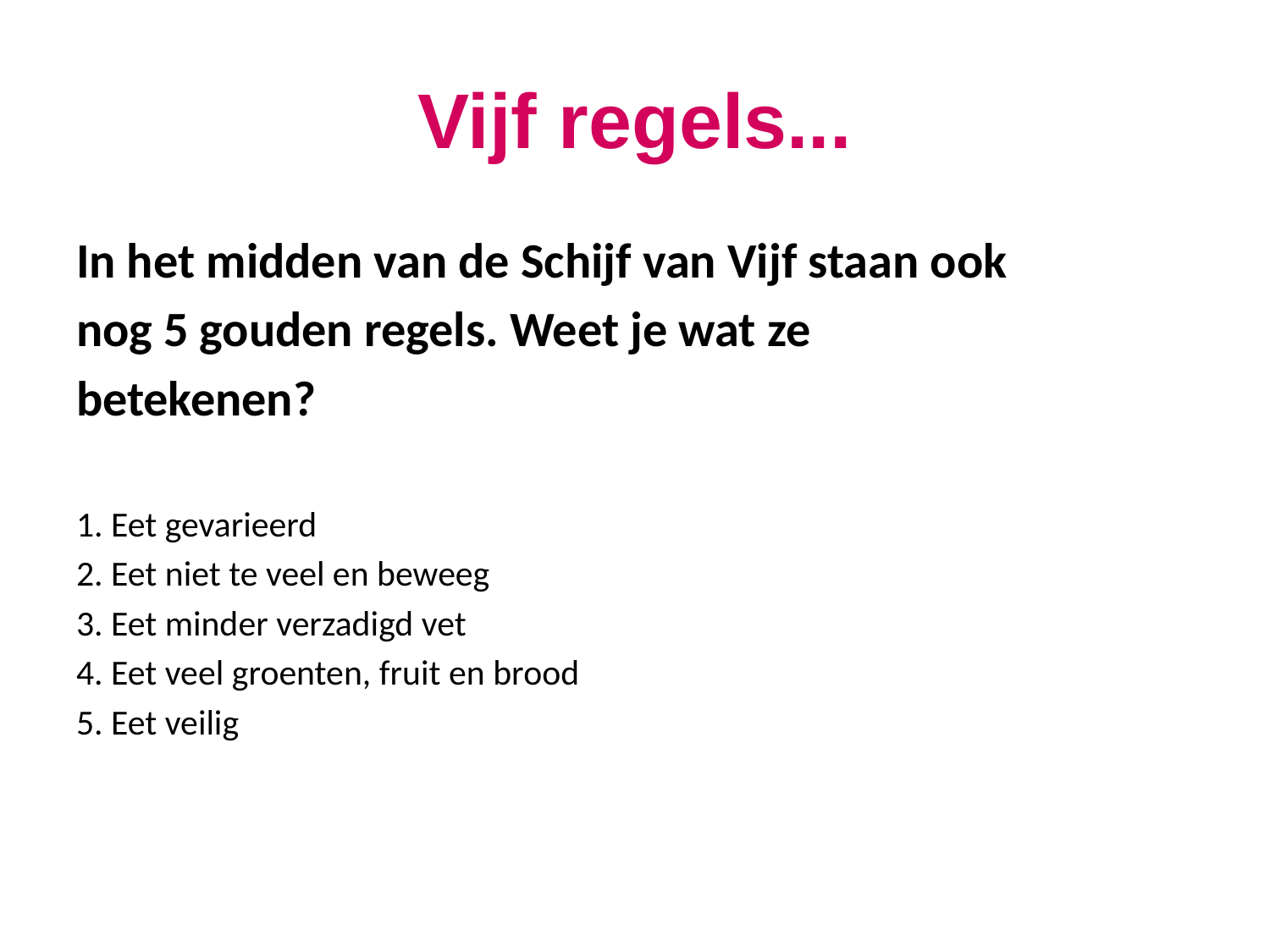

# Vijf regels...
In het midden van de Schijf van Vijf staan ook
nog 5 gouden regels. Weet je wat ze
betekenen?

1. Eet gevarieerd
2. Eet niet te veel en beweeg
3. Eet minder verzadigd vet
4. Eet veel groenten, fruit en brood
5. Eet veilig